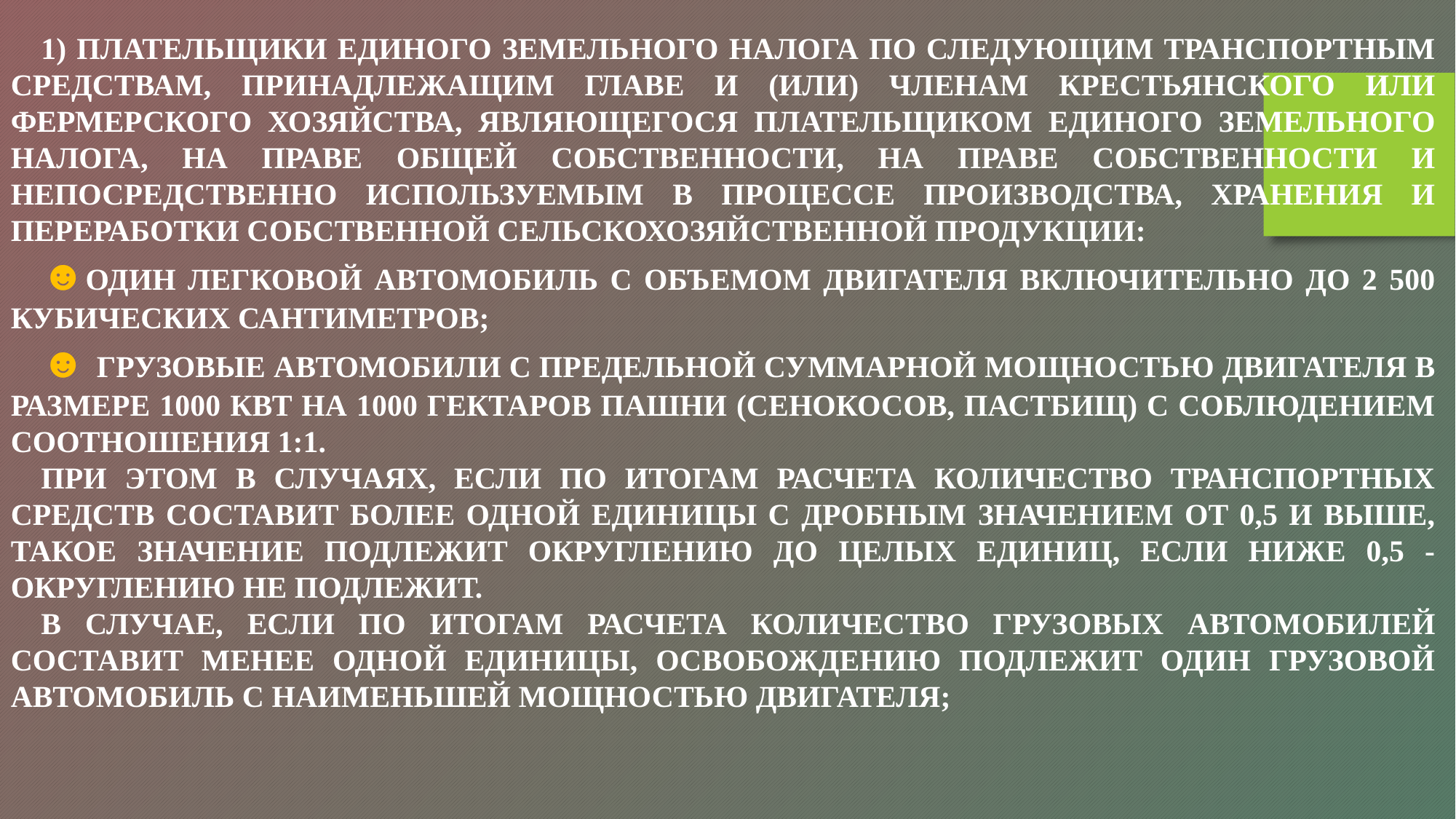

1) ПЛАТЕЛЬЩИКИ ЕДИНОГО ЗЕМЕЛЬНОГО НАЛОГА ПО СЛЕДУЮЩИМ ТРАНСПОРТНЫМ СРЕДСТВАМ, ПРИНАДЛЕЖАЩИМ ГЛАВЕ И (ИЛИ) ЧЛЕНАМ КРЕСТЬЯНСКОГО ИЛИ ФЕРМЕРСКОГО ХОЗЯЙСТВА, ЯВЛЯЮЩЕГОСЯ ПЛАТЕЛЬЩИКОМ ЕДИНОГО ЗЕМЕЛЬНОГО НАЛОГА, НА ПРАВЕ ОБЩЕЙ СОБСТВЕННОСТИ, НА ПРАВЕ СОБСТВЕННОСТИ И НЕПОСРЕДСТВЕННО ИСПОЛЬЗУЕМЫМ В ПРОЦЕССЕ ПРОИЗВОДСТВА, ХРАНЕНИЯ И ПЕРЕРАБОТКИ СОБСТВЕННОЙ СЕЛЬСКОХОЗЯЙСТВЕННОЙ ПРОДУКЦИИ:
☻ОДИН ЛЕГКОВОЙ АВТОМОБИЛЬ С ОБЪЕМОМ ДВИГАТЕЛЯ ВКЛЮЧИТЕЛЬНО ДО 2 500 КУБИЧЕСКИХ САНТИМЕТРОВ;
☻ ГРУЗОВЫЕ АВТОМОБИЛИ С ПРЕДЕЛЬНОЙ СУММАРНОЙ МОЩНОСТЬЮ ДВИГАТЕЛЯ В РАЗМЕРЕ 1000 КВТ НА 1000 ГЕКТАРОВ ПАШНИ (СЕНОКОСОВ, ПАСТБИЩ) С СОБЛЮДЕНИЕМ СООТНОШЕНИЯ 1:1.
ПРИ ЭТОМ В СЛУЧАЯХ, ЕСЛИ ПО ИТОГАМ РАСЧЕТА КОЛИЧЕСТВО ТРАНСПОРТНЫХ СРЕДСТВ СОСТАВИТ БОЛЕЕ ОДНОЙ ЕДИНИЦЫ С ДРОБНЫМ ЗНАЧЕНИЕМ ОТ 0,5 И ВЫШЕ, ТАКОЕ ЗНАЧЕНИЕ ПОДЛЕЖИТ ОКРУГЛЕНИЮ ДО ЦЕЛЫХ ЕДИНИЦ, ЕСЛИ НИЖЕ 0,5 - ОКРУГЛЕНИЮ НЕ ПОДЛЕЖИТ.
В СЛУЧАЕ, ЕСЛИ ПО ИТОГАМ РАСЧЕТА КОЛИЧЕСТВО ГРУЗОВЫХ АВТОМОБИЛЕЙ СОСТАВИТ МЕНЕЕ ОДНОЙ ЕДИНИЦЫ, ОСВОБОЖДЕНИЮ ПОДЛЕЖИТ ОДИН ГРУЗОВОЙ АВТОМОБИЛЬ С НАИМЕНЬШЕЙ МОЩНОСТЬЮ ДВИГАТЕЛЯ;